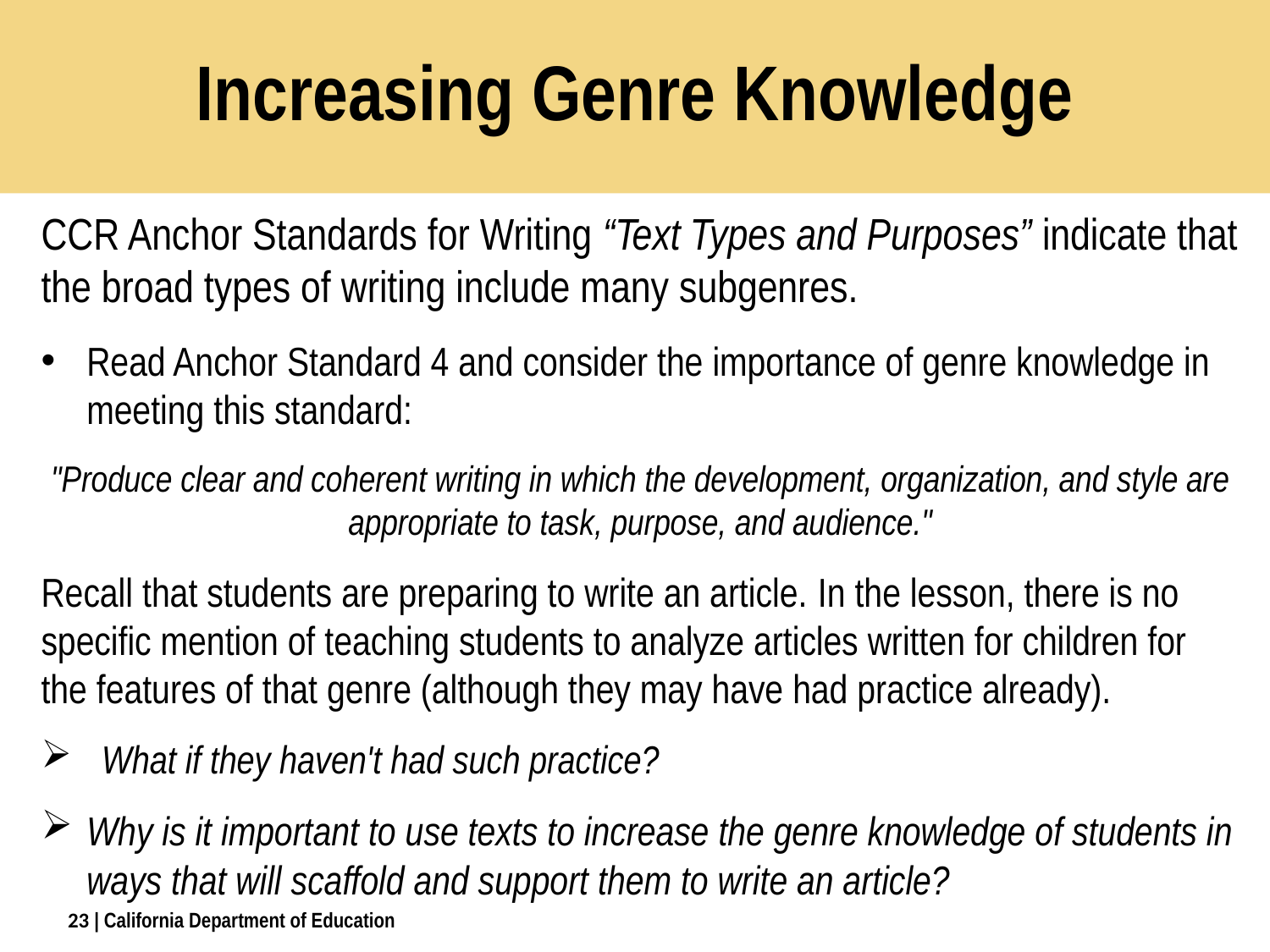

# Increasing Genre Knowledge
CCR Anchor Standards for Writing “Text Types and Purposes” indicate that the broad types of writing include many subgenres.
Read Anchor Standard 4 and consider the importance of genre knowledge in meeting this standard:
"Produce clear and coherent writing in which the development, organization, and style are appropriate to task, purpose, and audience."
Recall that students are preparing to write an article. In the lesson, there is no specific mention of teaching students to analyze articles written for children for the features of that genre (although they may have had practice already).
What if they haven't had such practice?
Why is it important to use texts to increase the genre knowledge of students in ways that will scaffold and support them to write an article?

23
| California Department of Education